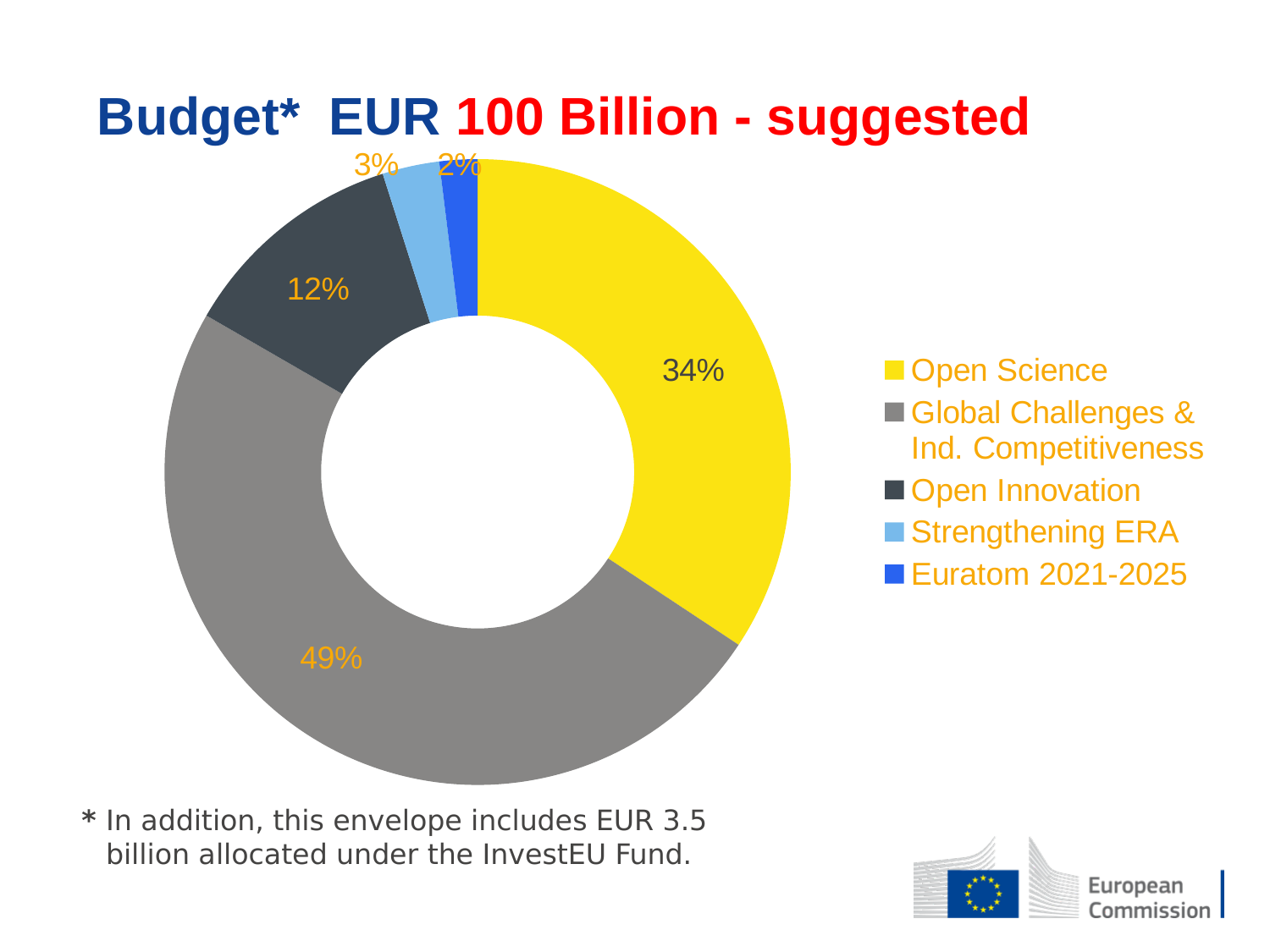

Budget*  EUR 100 Billion - suggested

### Chart

| Category | in XX prizes |
|---|---|
| Open Science | 35.0 |
| Global Challenges &  Ind. Competitiveness | 50.0 |
| Open Innovation | 12.0 |
| Strengthening ERA | 3.0 |
| Euratom 2021-2025 | 2.0 |

* In addition, this envelope includes EUR 3.5    billion allocated under the InvestEU Fund.